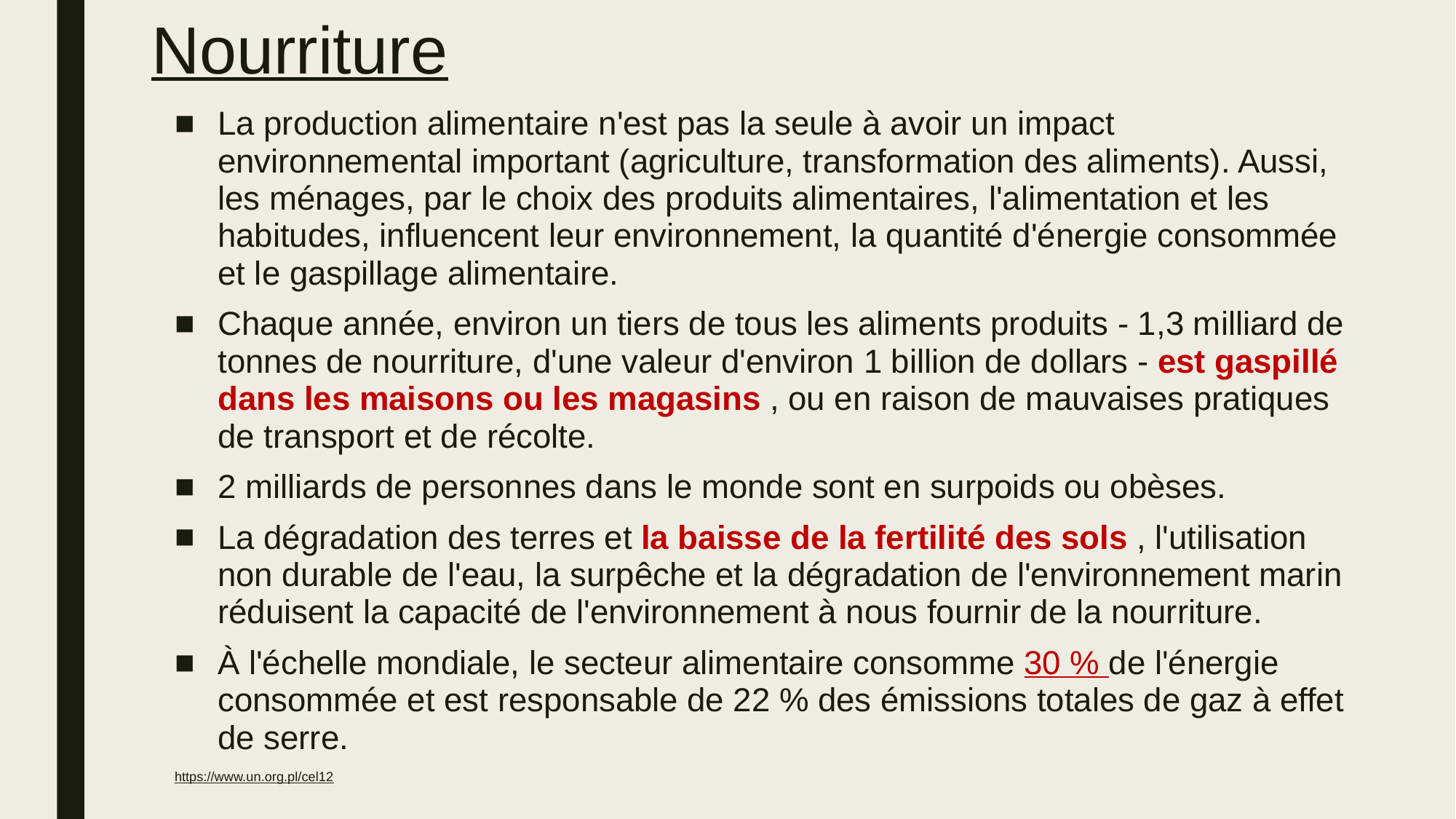

# Nourriture
La production alimentaire n'est pas la seule à avoir un impact environnemental important (agriculture, transformation des aliments). Aussi, les ménages, par le choix des produits alimentaires, l'alimentation et les habitudes, influencent leur environnement, la quantité d'énergie consommée et le gaspillage alimentaire.
Chaque année, environ un tiers de tous les aliments produits - 1,3 milliard de tonnes de nourriture, d'une valeur d'environ 1 billion de dollars - est gaspillé dans les maisons ou les magasins , ou en raison de mauvaises pratiques de transport et de récolte.
2 milliards de personnes dans le monde sont en surpoids ou obèses.
La dégradation des terres et la baisse de la fertilité des sols , l'utilisation non durable de l'eau, la surpêche et la dégradation de l'environnement marin réduisent la capacité de l'environnement à nous fournir de la nourriture.
À l'échelle mondiale, le secteur alimentaire consomme 30 % de l'énergie consommée et est responsable de 22 % des émissions totales de gaz à effet de serre.
https://www.un.org.pl/cel12